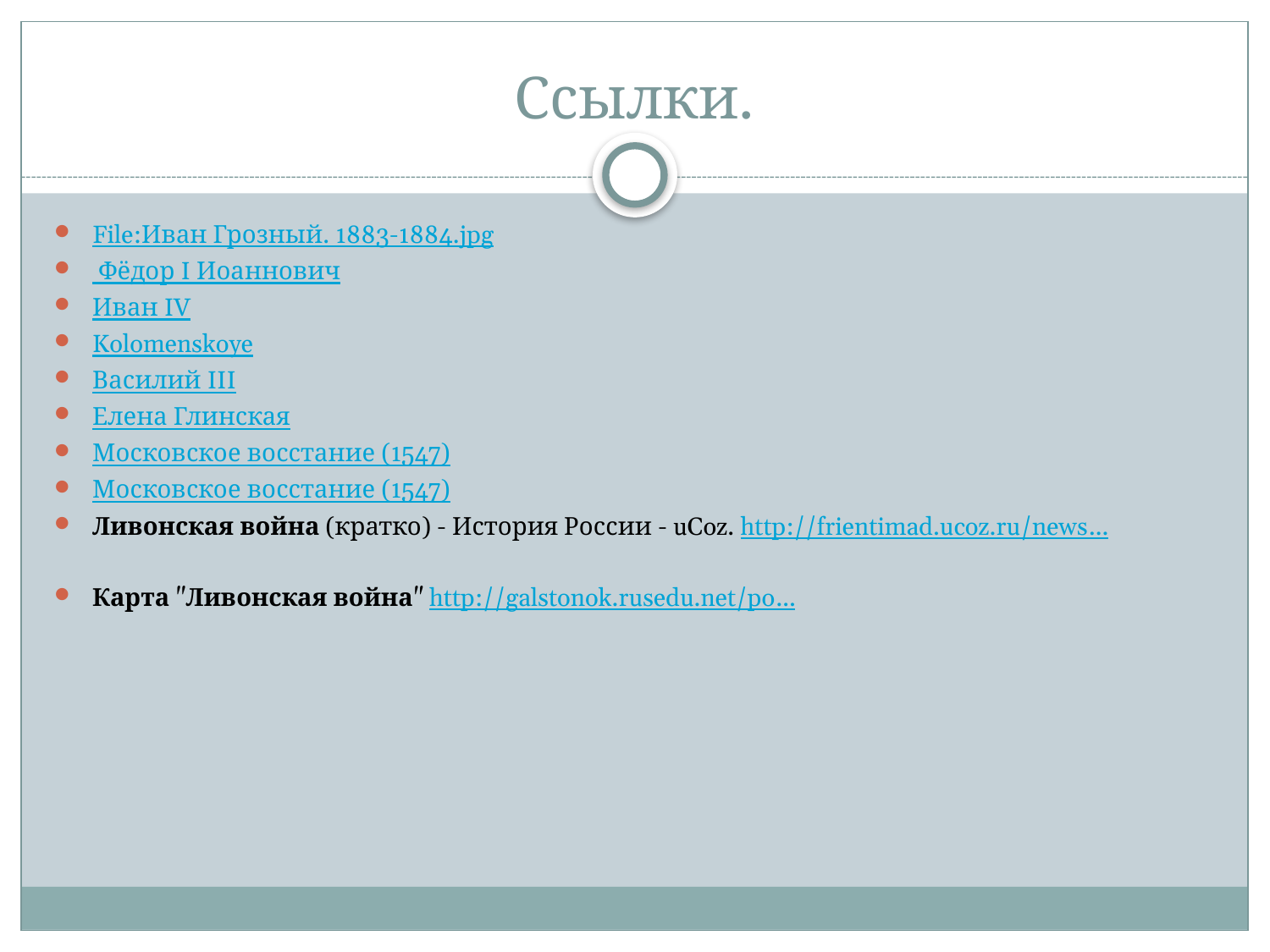

# Ссылки.
File:Иван Грозный. 1883-1884.jpg
 Фёдор I Иоаннович
Иван IV
Kolomenskoye
Василий III
Елена Глинская
Московское восстание (1547)
Московское восстание (1547)
Ливонская война (кратко) - История России - uCoz. http://frientimad.ucoz.ru/news…

Карта "Ливонская война" http://galstonok.rusedu.net/po…